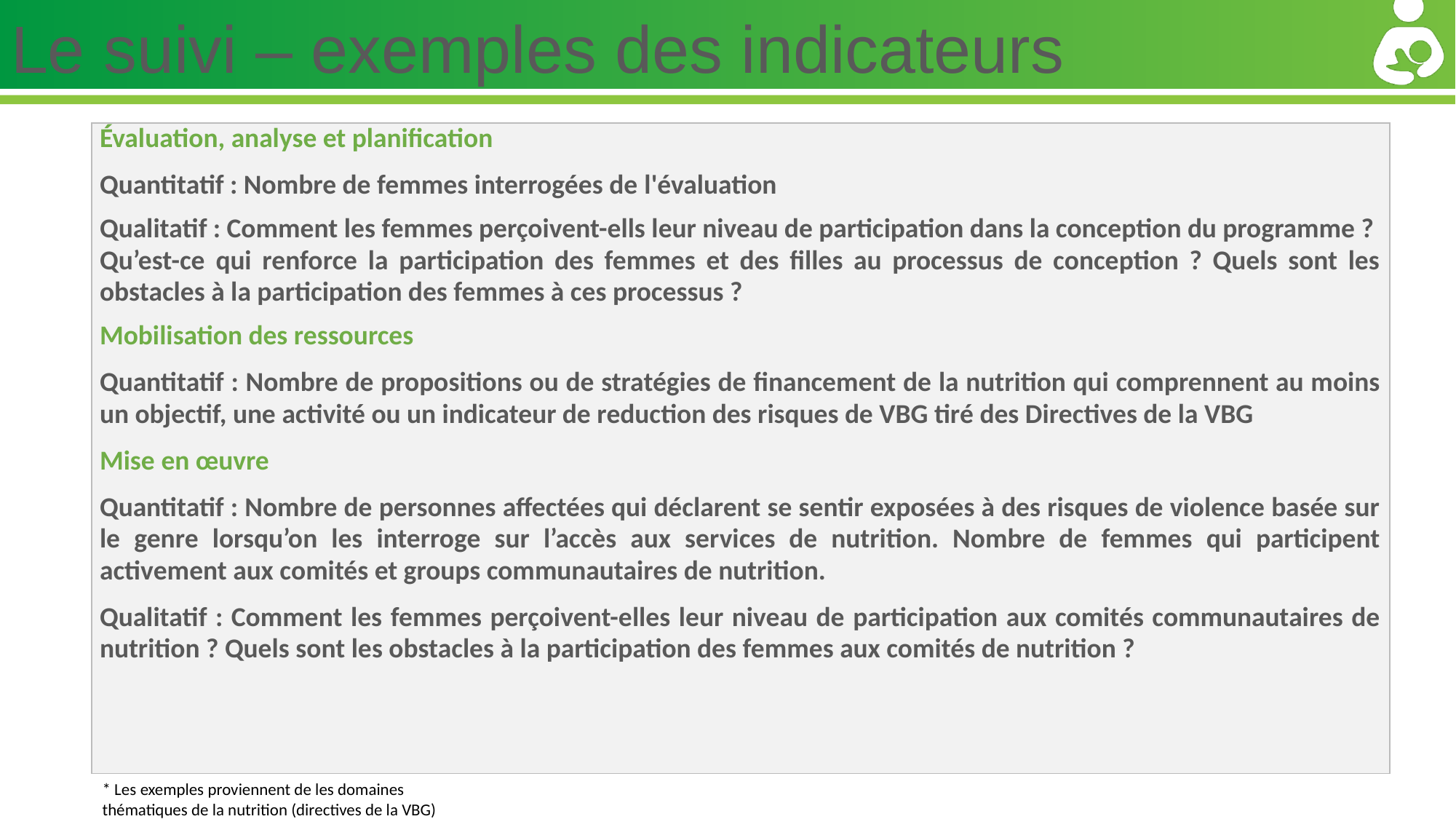

# Le suivi – exemples des indicateurs
| Évaluation, analyse et planification Quantitatif : Nombre de femmes interrogées de l'évaluation Qualitatif : Comment les femmes perçoivent-ells leur niveau de participation dans la conception du programme ? Qu’est-ce qui renforce la participation des femmes et des filles au processus de conception ? Quels sont les obstacles à la participation des femmes à ces processus ? Mobilisation des ressources Quantitatif : Nombre de propositions ou de stratégies de financement de la nutrition qui comprennent au moins un objectif, une activité ou un indicateur de reduction des risques de VBG tiré des Directives de la VBG Mise en œuvre Quantitatif : Nombre de personnes affectées qui déclarent se sentir exposées à des risques de violence basée sur le genre lorsqu’on les interroge sur l’accès aux services de nutrition. Nombre de femmes qui participent activement aux comités et groups communautaires de nutrition. Qualitatif : Comment les femmes perçoivent-elles leur niveau de participation aux comités communautaires de nutrition ? Quels sont les obstacles à la participation des femmes aux comités de nutrition ? |
| --- |
* Les exemples proviennent de les domaines thématiques de la nutrition (directives de la VBG)